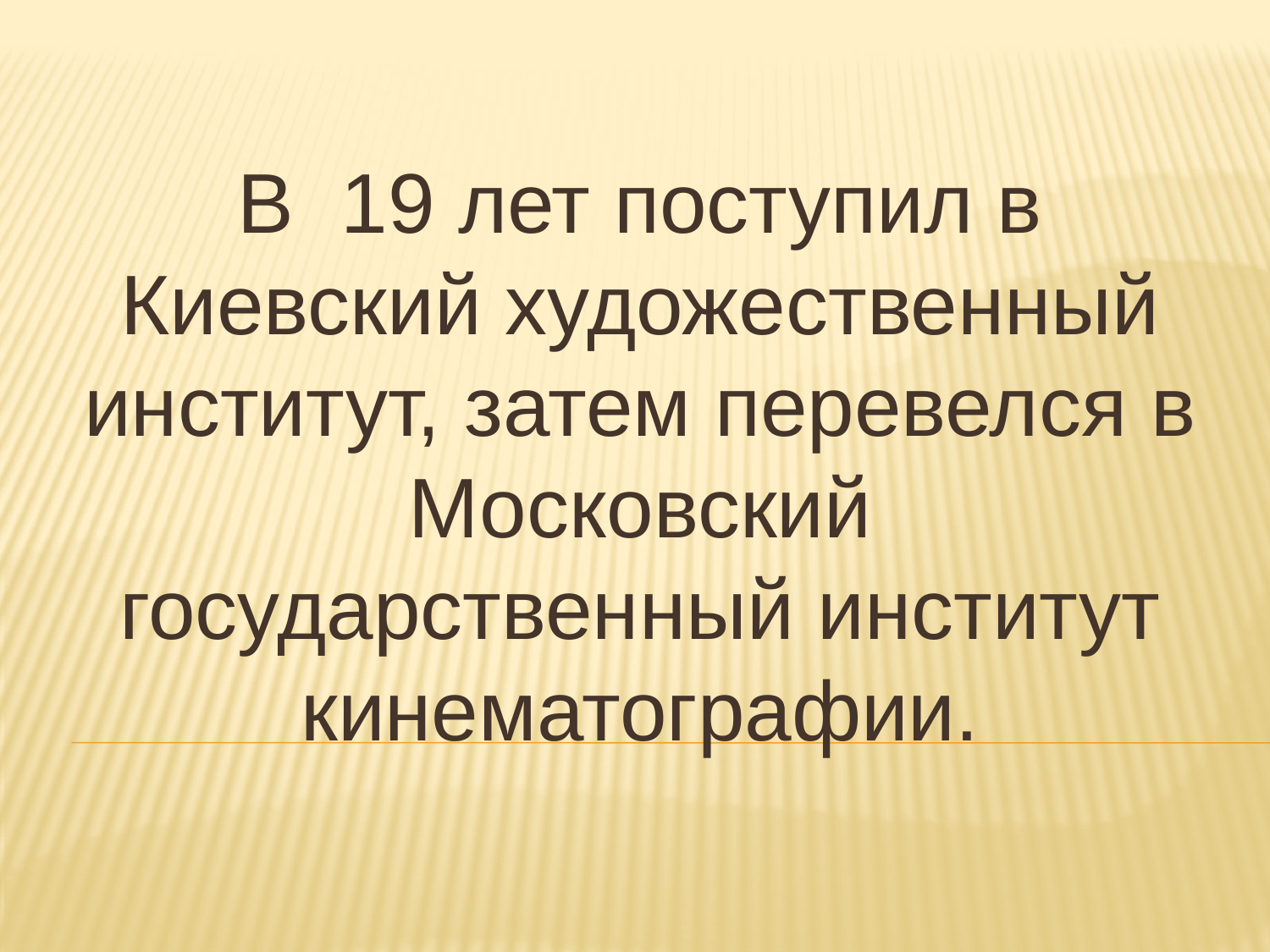

В  19 лет поступил в Киевский художественный институт, затем перевелся в Московский государственный институт кинематографии.

#